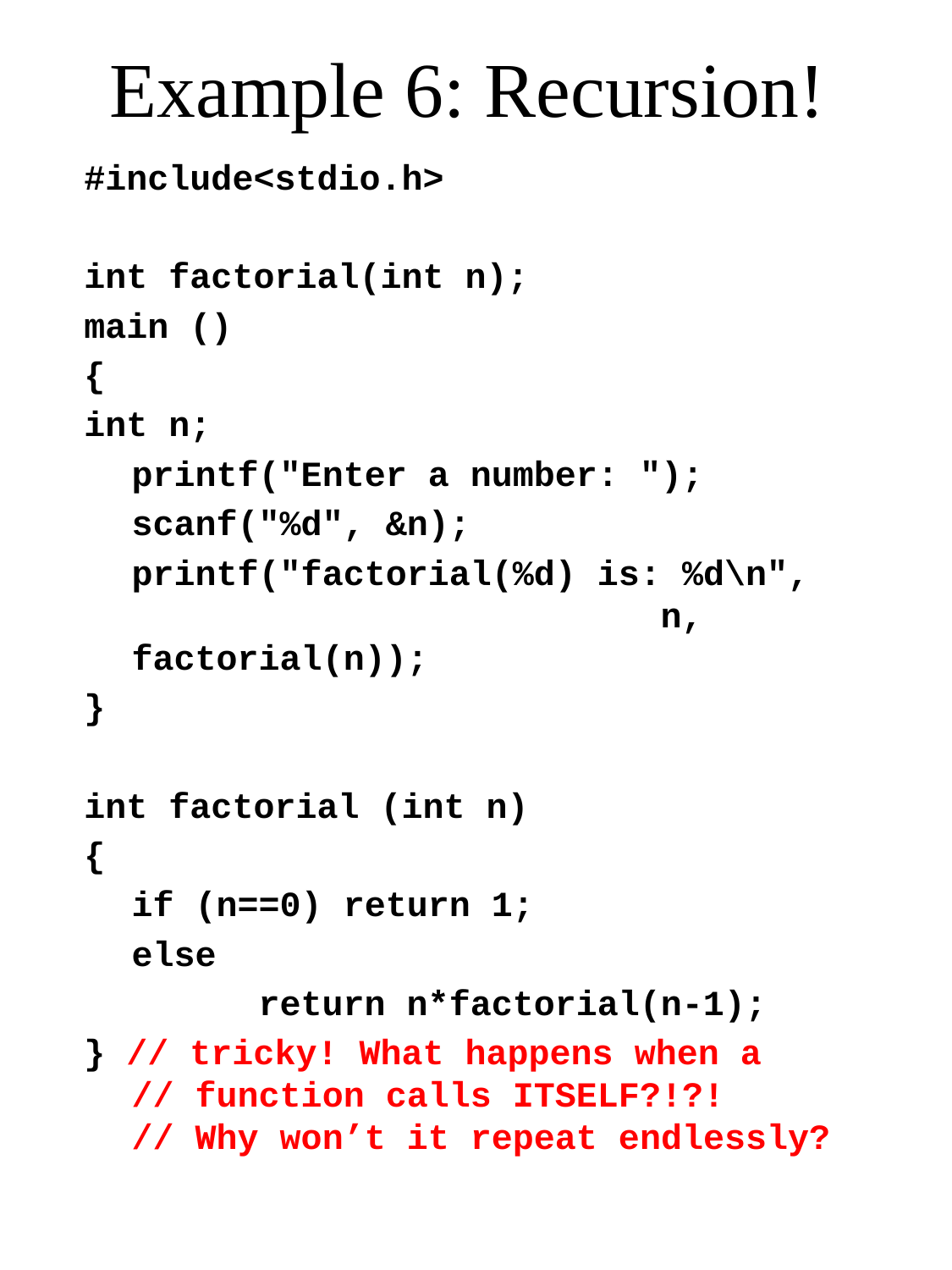

# Example 6: Recursion!
#include<stdio.h>

int factorial(int n);
main ()
{
int n;
	printf("Enter a number: ");
	scanf("%d", &n);
	printf("factorial(%d) is: %d\n", 				 n, factorial(n));
}

int factorial (int n)
{
	if (n==0) return 1;
	else
		return n*factorial(n-1);
} // tricky! What happens when a
// function calls ITSELF?!?!
// Why won’t it repeat endlessly?